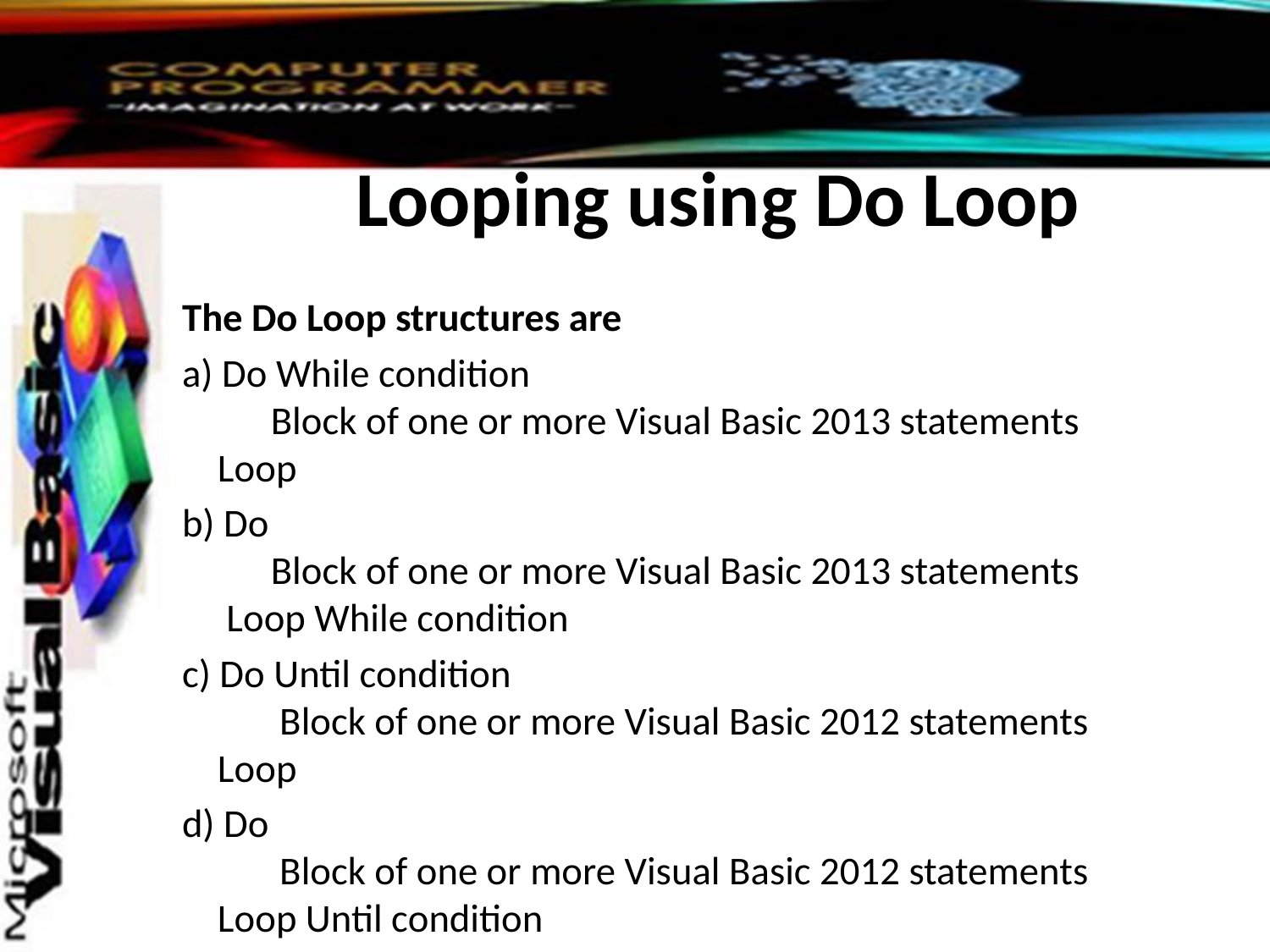

# Looping using Do Loop
The Do Loop structures are
a) Do While condition
          Block of one or more Visual Basic 2013 statements
    Loop
b) Do
          Block of one or more Visual Basic 2013 statements
     Loop While condition
c) Do Until condition
           Block of one or more Visual Basic 2012 statements
    Loop
d) Do
           Block of one or more Visual Basic 2012 statements
    Loop Until condition